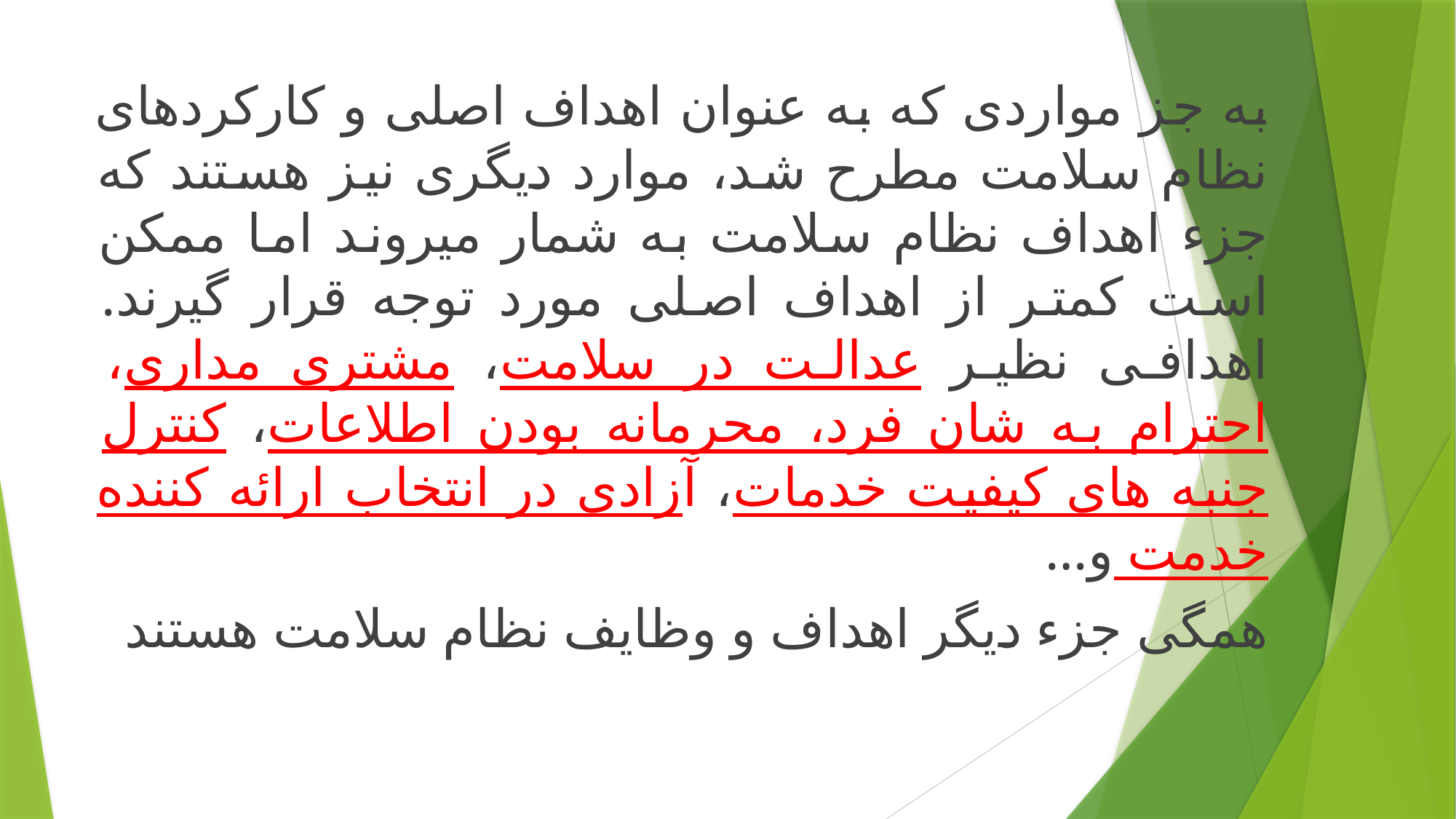

به جز مواردی که به عنوان اهداف اصلی و کارکردهای نظام سلامت مطرح شد، موارد دیگری نیز هستند که جزء اهداف نظام سلامت به شمار میروند اما ممکن است کمتر از اهداف اصلی مورد توجه قرار گیرند. اهدافی نظیر عدالت در سلامت، مشتری مداری، احترام به شان فرد، محرمانه بودن اطلاعات، کنترل جنبه های کیفیت خدمات، آزادی در انتخاب ارائه کننده خدمت و…
همگی جزء دیگر اهداف و وظایف نظام سلامت هستند